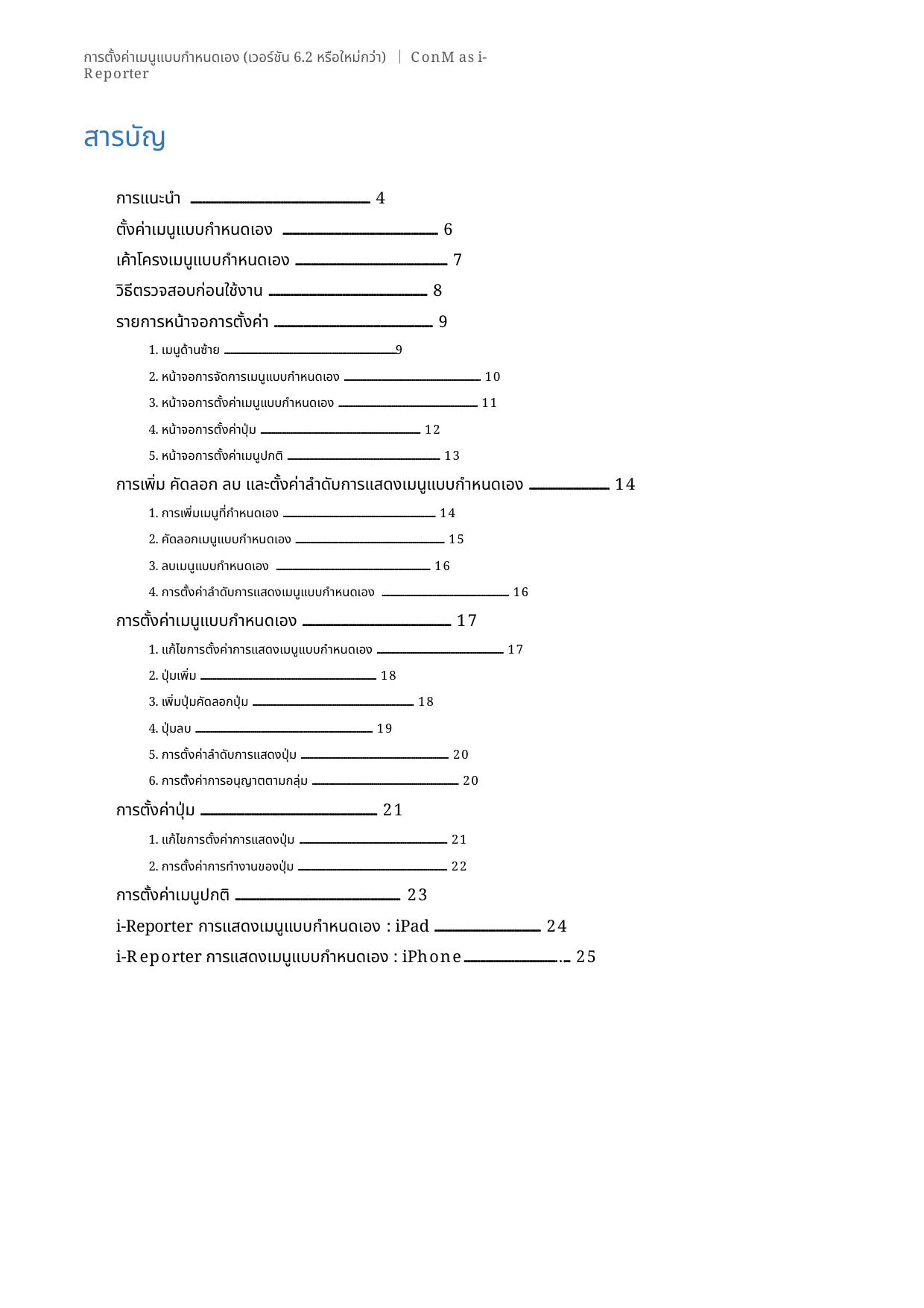

การตั้งค่าเมนูแบบกำหนดเอง (เวอร์ชัน 6.2 หรือใหม่กว่า) ｜ConMas i-Reporter
สารบัญ
การแนะนำ  .............................................................................................................. 4
ตั้งค่าเมนูแบบกำหนดเอง  ............................................................................................... 6
เค้าโครงเมนูแบบกำหนดเอง ............................................................................................. 7
วิธีตรวจสอบก่อนใช้งาน ................................................................................................. 8
รายการหน้าจอการตั้งค่า ................................................................................................. 9
1. เมนูด้านซ้าย ............................................................................................................................................9
2. หน้าจอการจัดการเมนูแบบกำหนดเอง ............................................................................................................... 10
3. หน้าจอการตั้งค่าเมนูแบบกำหนดเอง ................................................................................................................. 11
4. หน้าจอการตั้งค่าปุ่ม .................................................................................................................................. 12
5. หน้าจอการตั้งค่าเมนูปกติ ............................................................................................................................ 13
การเพิ่ม คัดลอก ลบ และตั้งค่าลำดับการแสดงเมนูแบบกำหนดเอง ................................................. 14
1. การเพิ่มเมนูที่กำหนดเอง ............................................................................................................................ 14
2. คัดลอกเมนูแบบกำหนดเอง ......................................................................................................................... 15
3. ลบเมนูแบบกำหนดเอง  ............................................................................................................................. 16
4. การตั้งค่าลำดับการแสดงเมนูแบบกำหนดเอง  ....................................................................................................... 16
การตั้งค่าเมนูแบบกำหนดเอง ........................................................................................... 17
1. แก้ไขการตั้งค่าการแสดงเมนูแบบกำหนดเอง ....................................................................................................... 17
2. ปุ่มเพิ่ม ............................................................................................................................................... 18
3. เพิ่มปุ่มคัดลอกปุ่ม ................................................................................................................................... 18
4. ปุ่มลบ ................................................................................................................................................ 19
5. การตั้งค่าลำดับการแสดงปุ่ม ........................................................................................................................ 20
6. การตั้งค่าการอนุญาตตามกลุ่ม ....................................................................................................................... 20
การตั้งค่าปุ่ม ............................................................................................................ 21
1. แก้ไขการตั้งค่าการแสดงปุ่ม ........................................................................................................................ 21
2. การตั้งค่าการทำงานของปุ่ม ......................................................................................................................... 22
การตั้งค่าเมนูปกติ ..................................................................................................... 23
i-Reporter การแสดงเมนูแบบกำหนดเอง : iPad ................................................................. 24
i-Reporter การแสดงเมนูแบบกำหนดเอง : iPhone.............................................................. 25